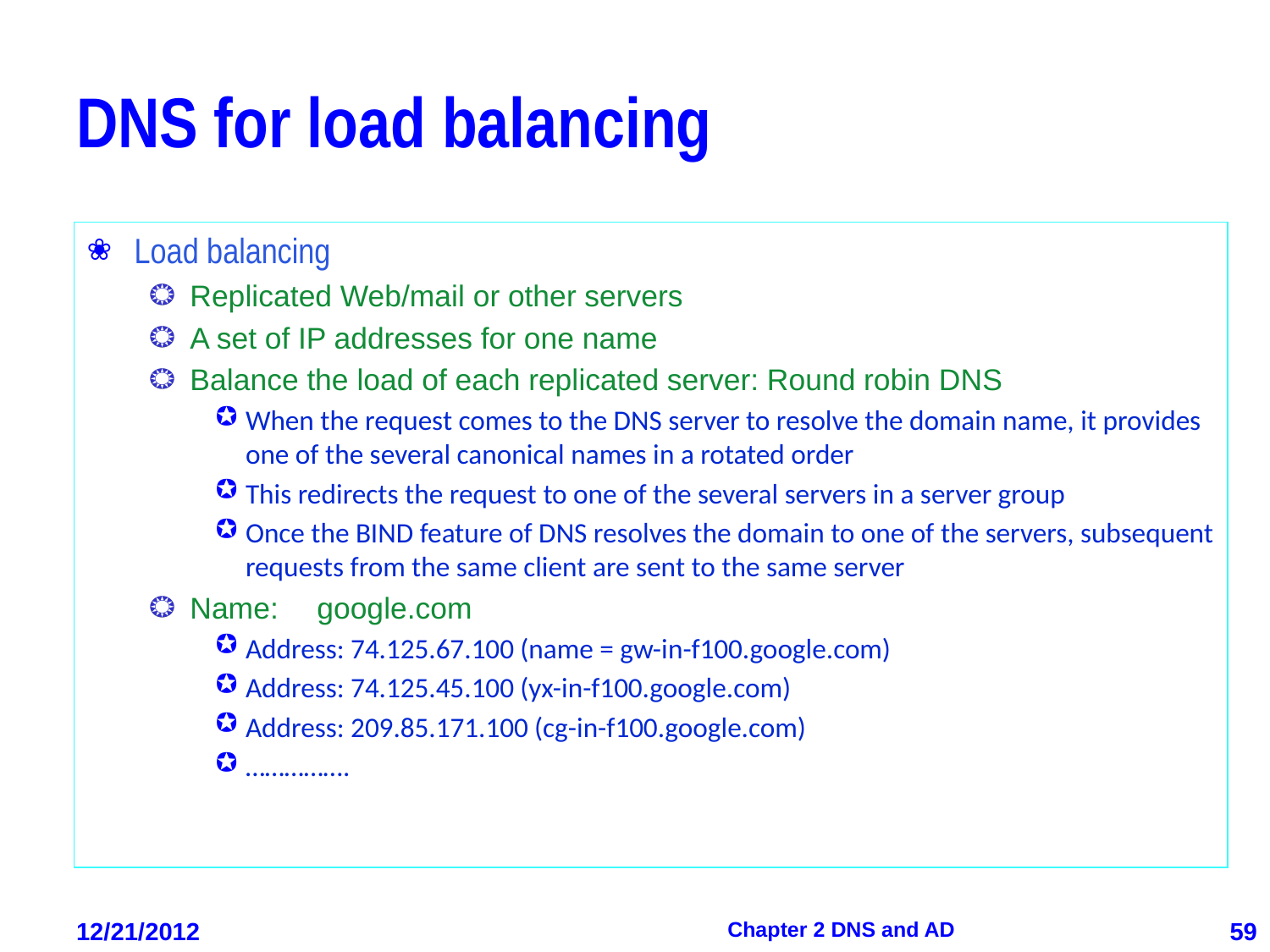

# DNS for load balancing
Load balancing
Replicated Web/mail or other servers
A set of IP addresses for one name
Balance the load of each replicated server: Round robin DNS
When the request comes to the DNS server to resolve the domain name, it provides one of the several canonical names in a rotated order
This redirects the request to one of the several servers in a server group
Once the BIND feature of DNS resolves the domain to one of the servers, subsequent requests from the same client are sent to the same server
Name:	google.com
Address: 74.125.67.100 (name = gw-in-f100.google.com)
Address: 74.125.45.100 (yx-in-f100.google.com)
Address: 209.85.171.100 (cg-in-f100.google.com)
…………….

12/21/2012
Chapter 2 DNS and AD
59